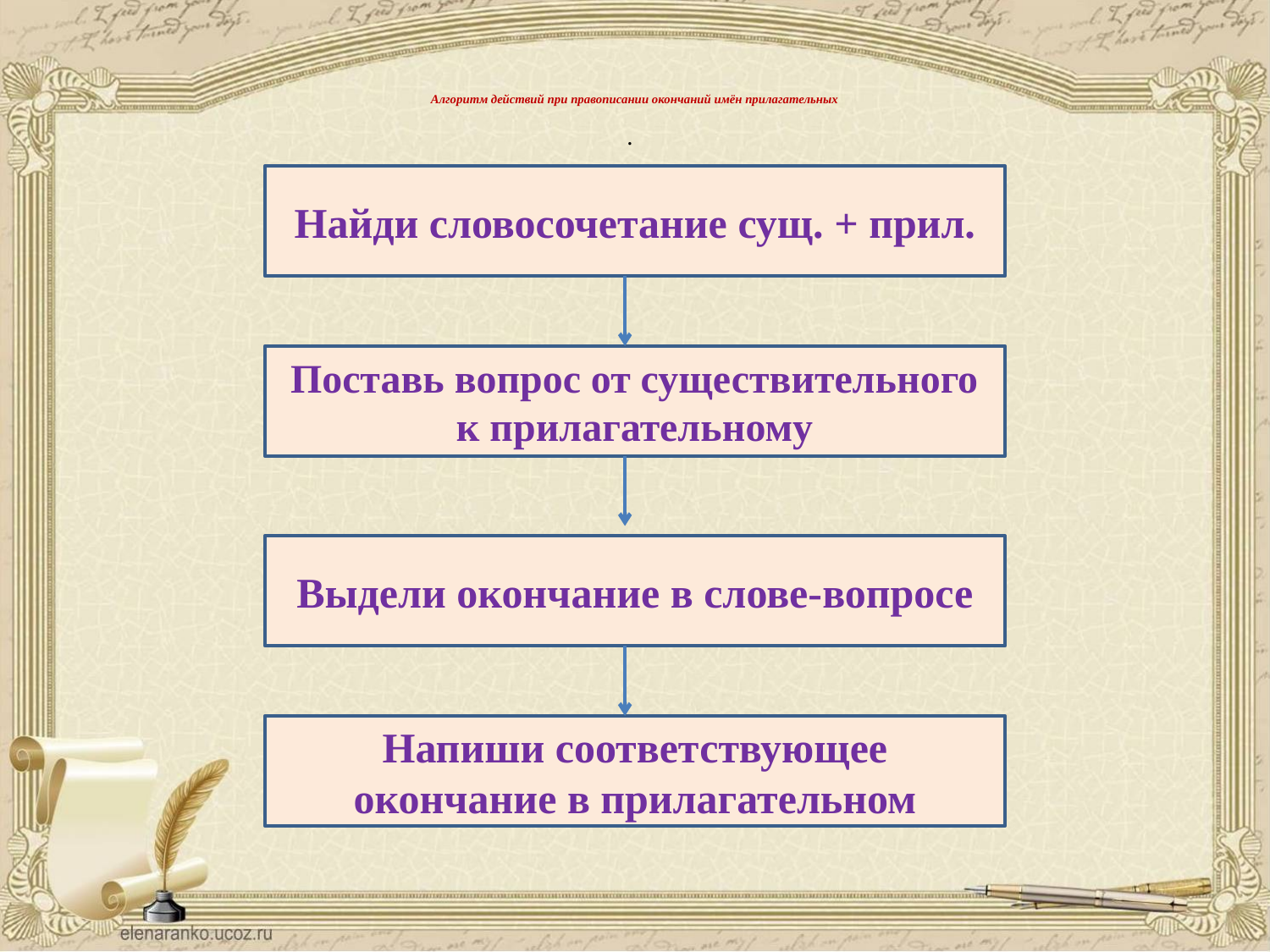

# Алгоритм действий при правописании окончаний имён прилагательных .

Найди словосочетание сущ. + прил.
Поставь вопрос от существительного к прилагательному
Выдели окончание в слове-вопросе
Напиши соответствующее окончание в прилагательном